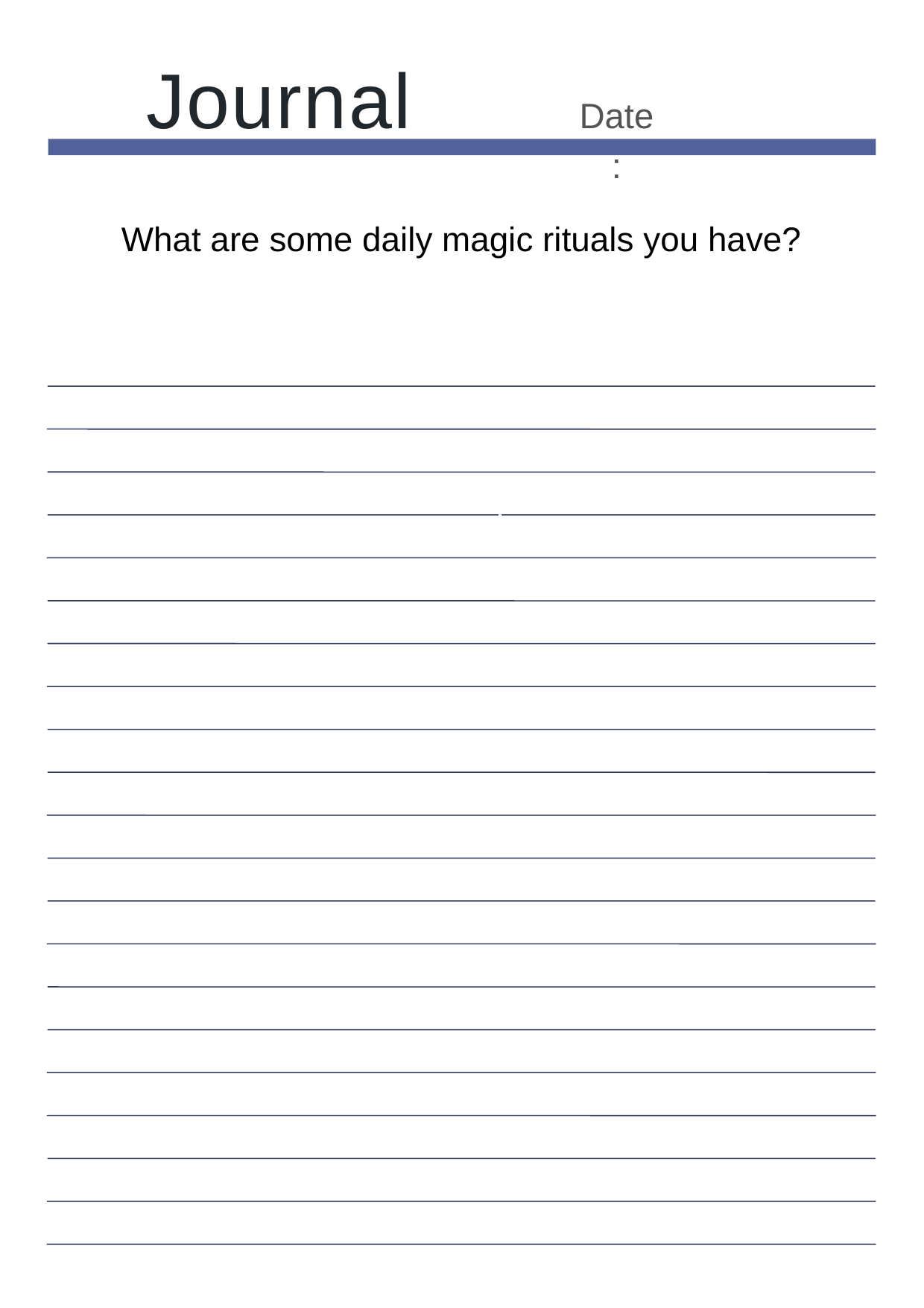

Journal
Date:

What are some daily magic rituals you have?

Journal Prompt Here